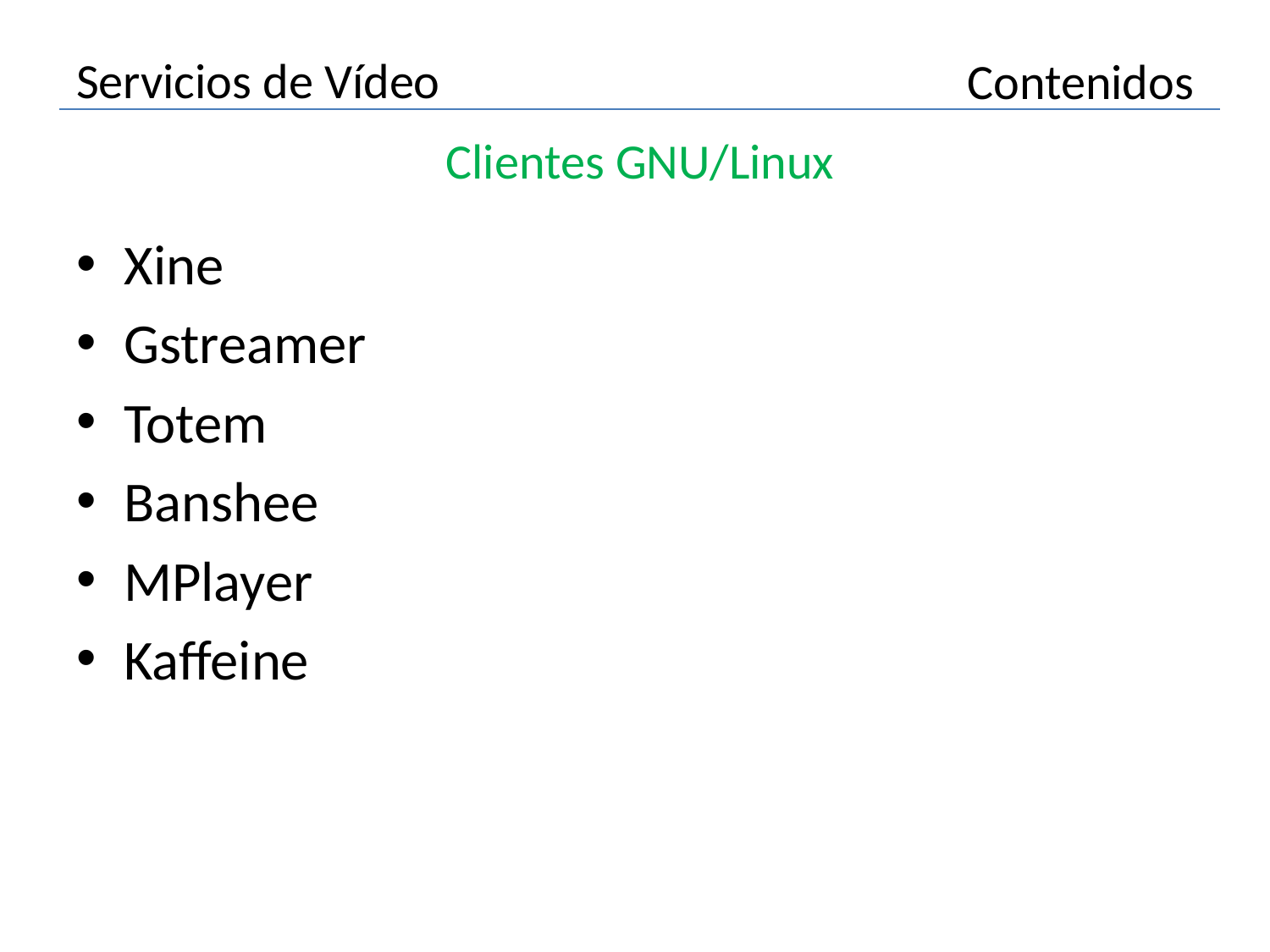

# Servicios de Vídeo
Contenidos
Clientes GNU/Linux
Xine
Gstreamer
Totem
Banshee
MPlayer
Kaffeine